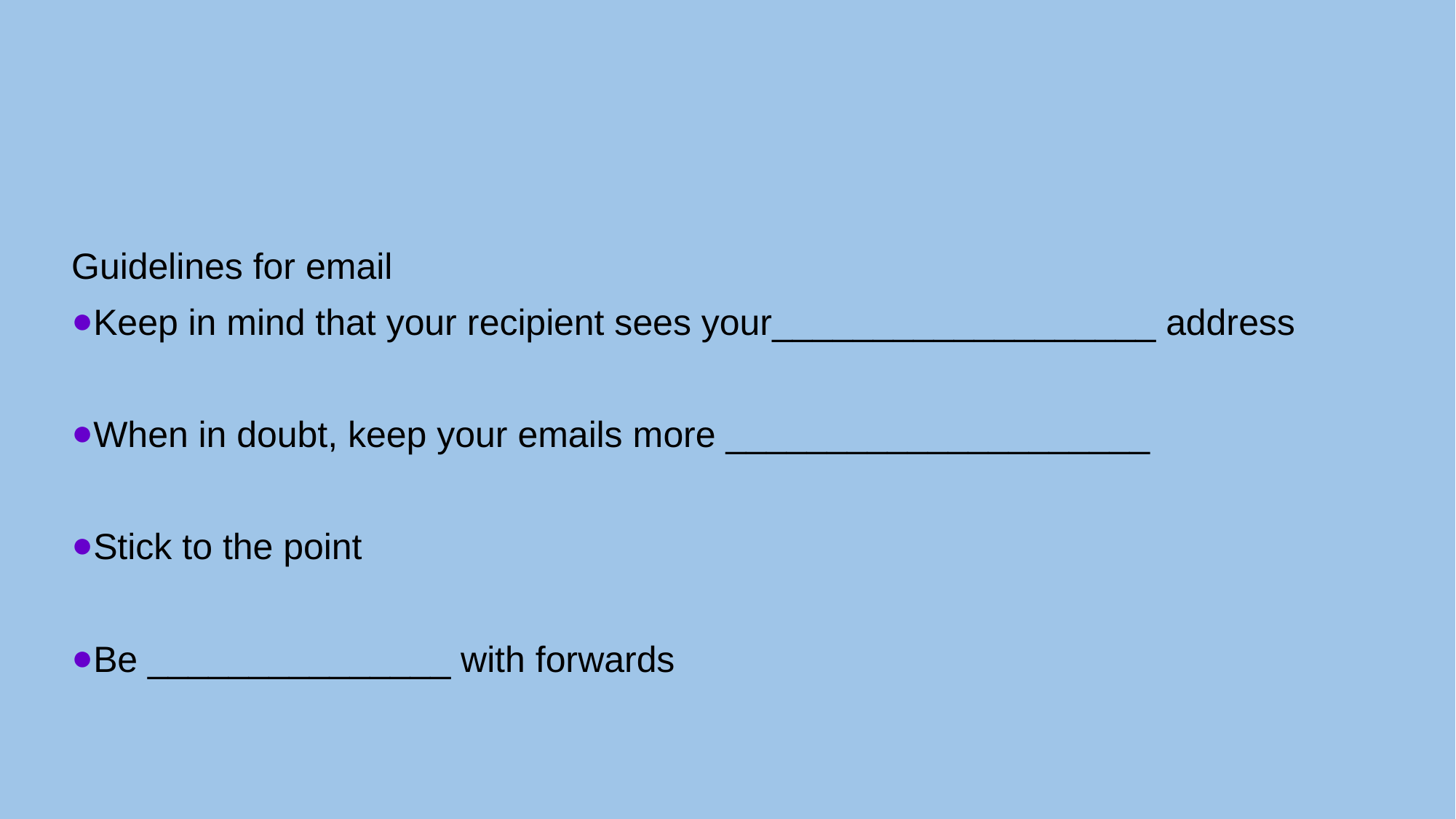

Guidelines for email
Keep in mind that your recipient sees your___________________ address

When in doubt, keep your emails more _____________________

Stick to the point

Be _______________ with forwards